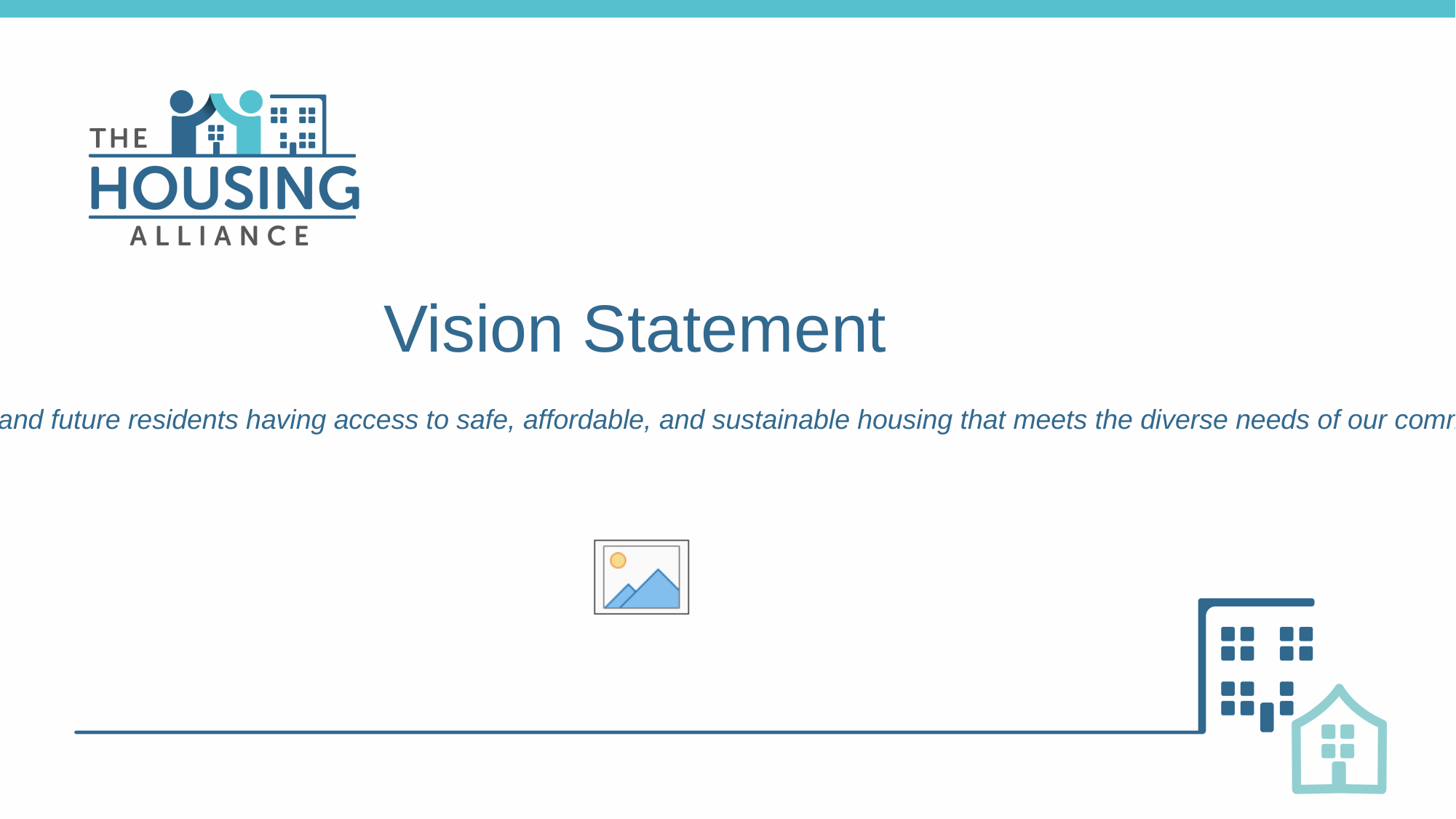

# Vision Statement

“We envision current and future residents having access to safe, affordable, and sustainable housing that meets the diverse needs of our community.”